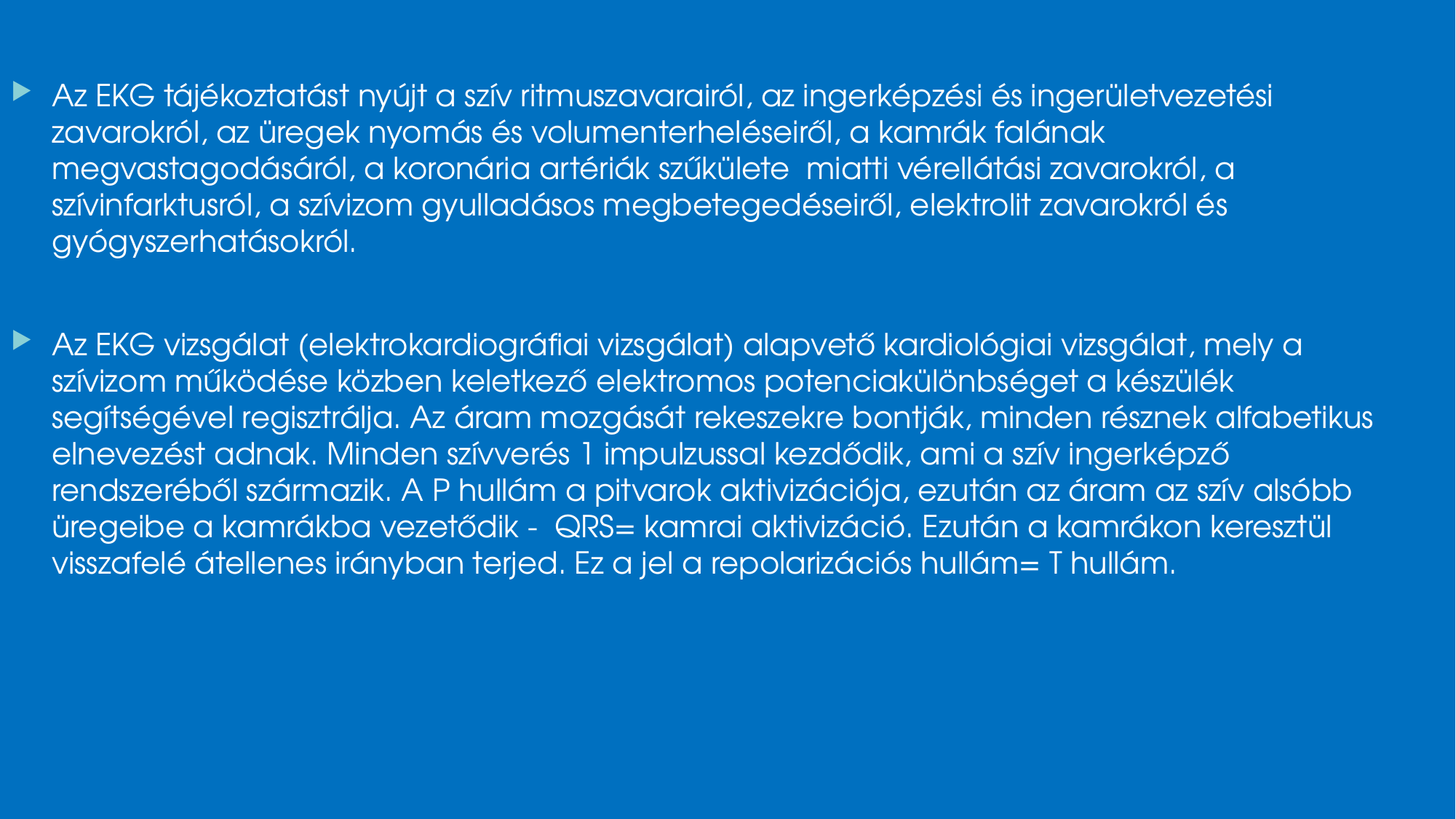

Az EKG tájékoztatást nyújt a szív ritmuszavarairól, az ingerképzési és ingerületvezetési zavarokról, az üregek nyomás és volumenterheléseiről, a kamrák falának megvastagodásáról, a koronária artériák szűkülete  miatti vérellátási zavarokról, a szívinfarktusról, a szívizom gyulladásos megbetegedéseiről, elektrolit zavarokról és gyógyszerhatásokról.

Az EKG vizsgálat (elektrokardiográfiai vizsgálat) alapvető kardiológiai vizsgálat, mely a szívizom működése közben keletkező elektromos potenciakülönbséget a készülék segítségével regisztrálja. Az áram mozgását rekeszekre bontják, minden résznek alfabetikus elnevezést adnak. Minden szívverés 1 impulzussal kezdődik, ami a szív ingerképző rendszeréből származik. A P hullám a pitvarok aktivizációja, ezután az áram az szív alsóbb üregeibe a kamrákba vezetődik -  QRS= kamrai aktivizáció. Ezután a kamrákon keresztül visszafelé átellenes irányban terjed. Ez a jel a repolarizációs hullám= T hullám.